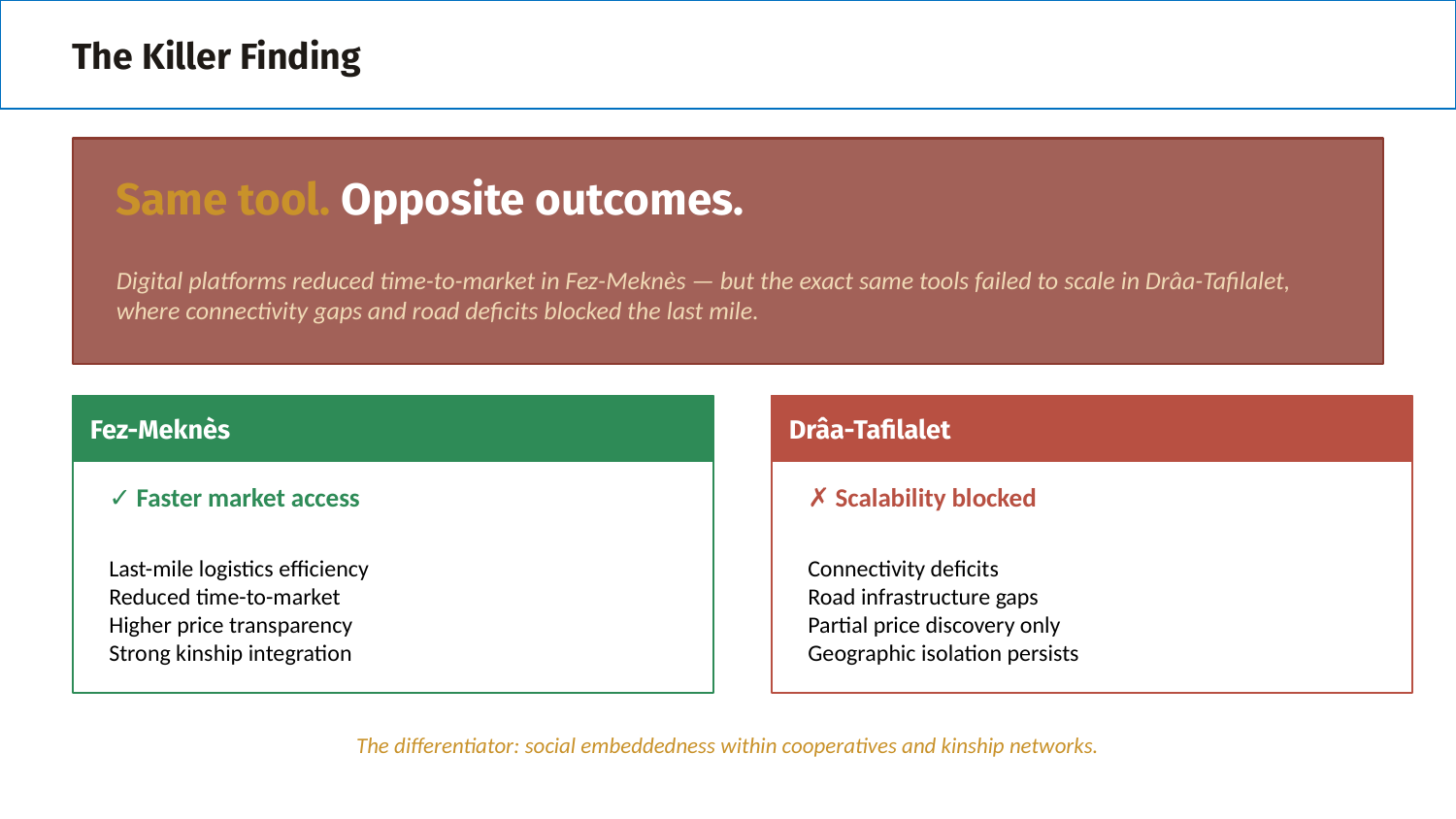

The Killer Finding

Same tool. Opposite outcomes.
Digital platforms reduced time-to-market in Fez-Meknès — but the exact same tools failed to scale in Drâa-Tafilalet, where connectivity gaps and road deficits blocked the last mile.

Fez-Meknès

Drâa-Tafilalet
✓ Faster market access
✗ Scalability blocked
Last-mile logistics efficiency
Reduced time-to-market
Higher price transparency
Strong kinship integration
Connectivity deficits
Road infrastructure gaps
Partial price discovery only
Geographic isolation persists
The differentiator: social embeddedness within cooperatives and kinship networks.